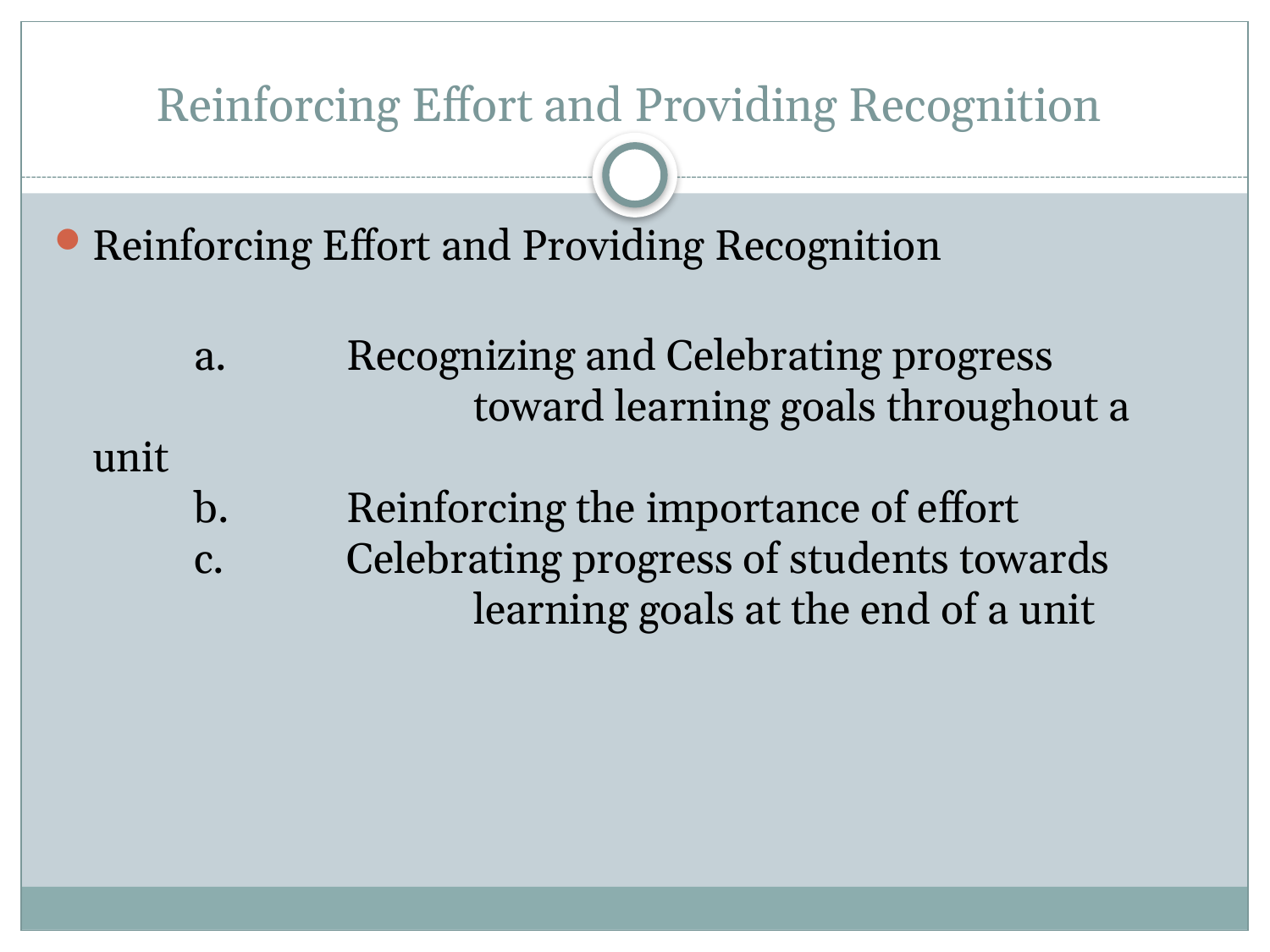

# Reinforcing Effort and Providing Recognition
Reinforcing Effort and Providing Recognition
              
          a.      	Recognizing and Celebrating progress 				toward learning goals throughout a unit
          b.      	Reinforcing the importance of effort
          c.    	Celebrating progress of students towards 			learning goals at the end of a unit